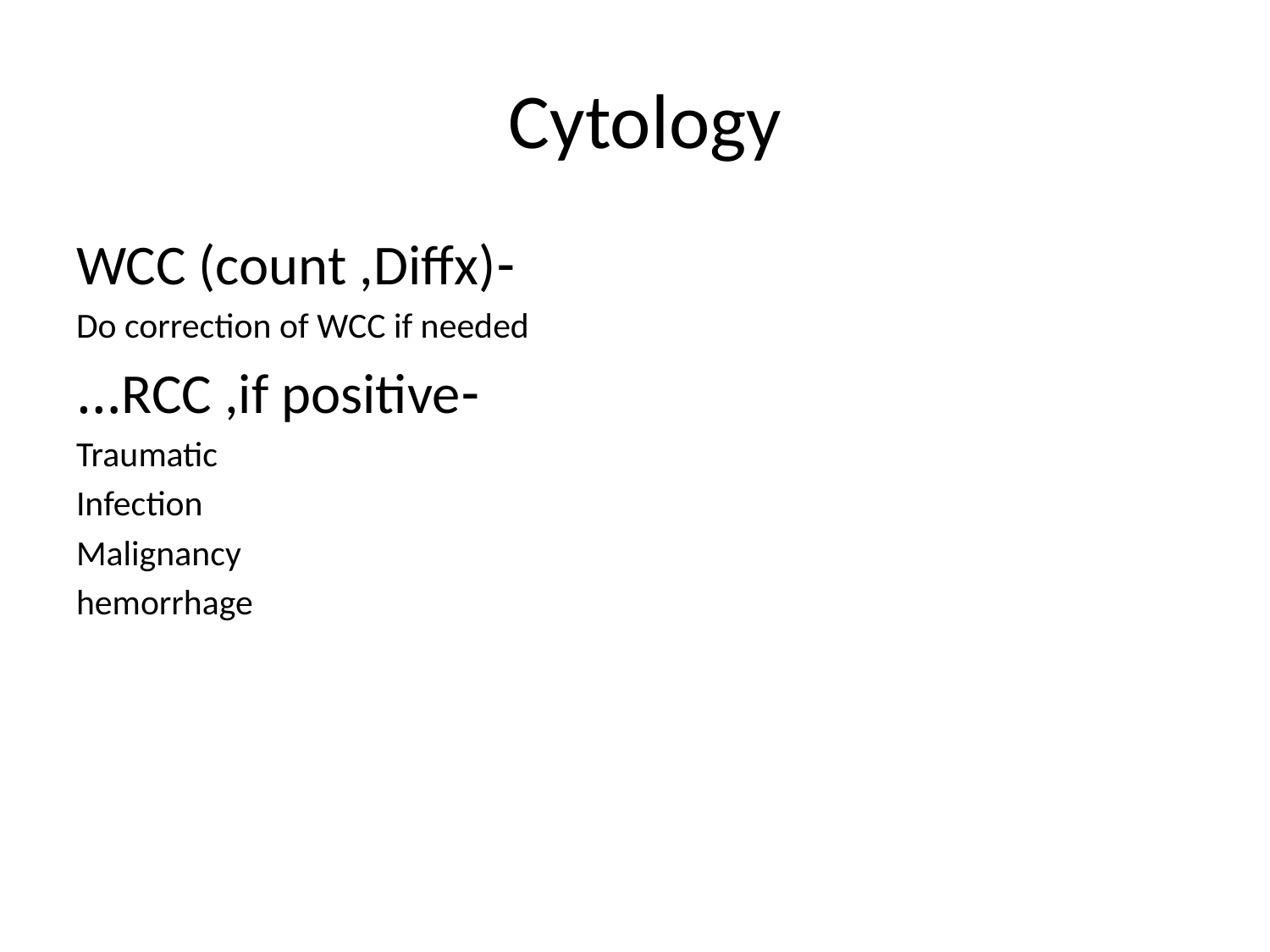

# Cytology
-WCC (count ,Diffx)
Do correction of WCC if needed
-RCC ,if positive…
Traumatic
Infection
Malignancy
hemorrhage